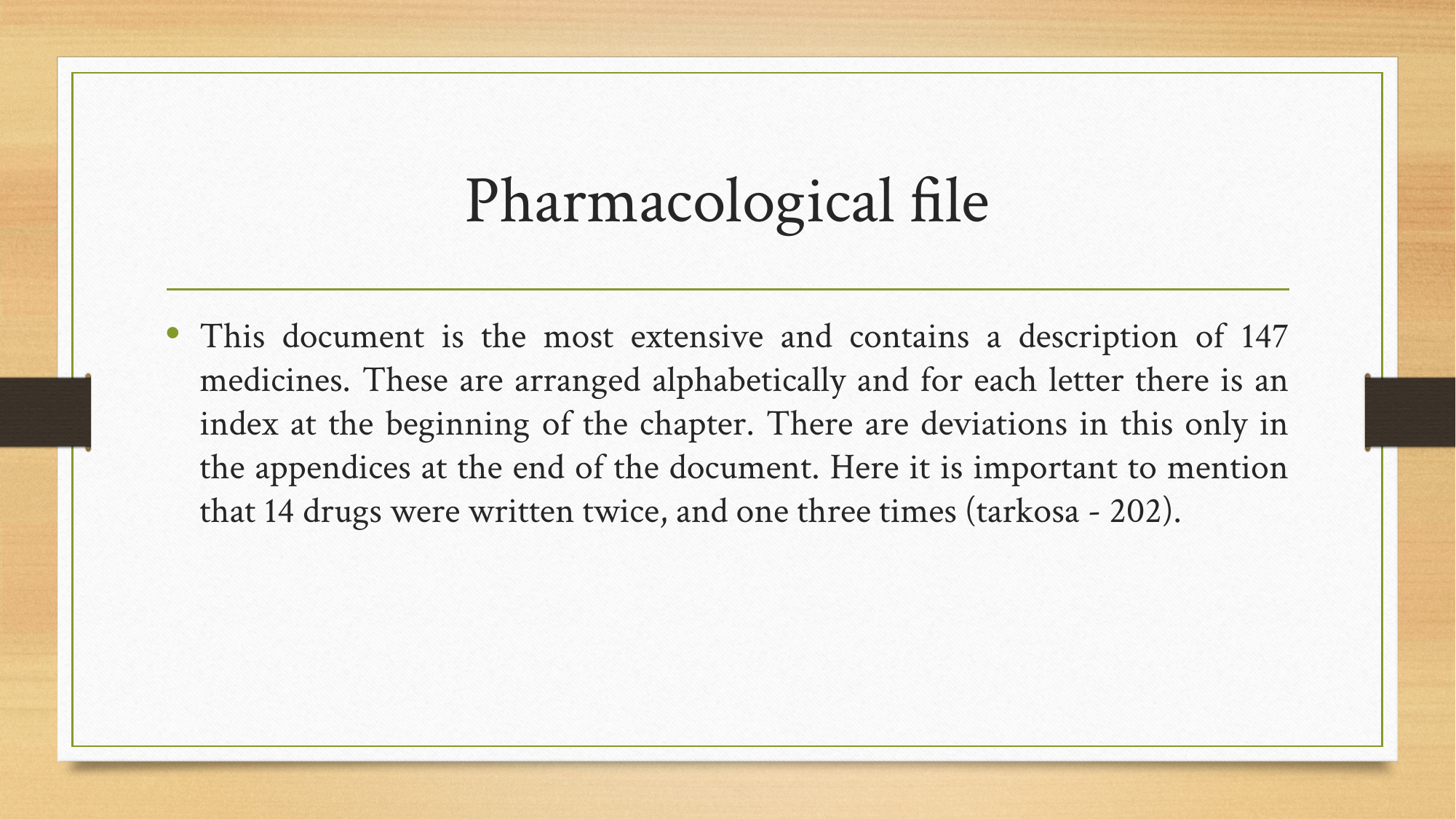

# Pharmacological file
This document is the most extensive and contains a description of 147 medicines. These are arranged alphabetically and for each letter there is an index at the beginning of the chapter. There are deviations in this only in the appendices at the end of the document. Here it is important to mention that 14 drugs were written twice, and one three times (tarkosa - 202).